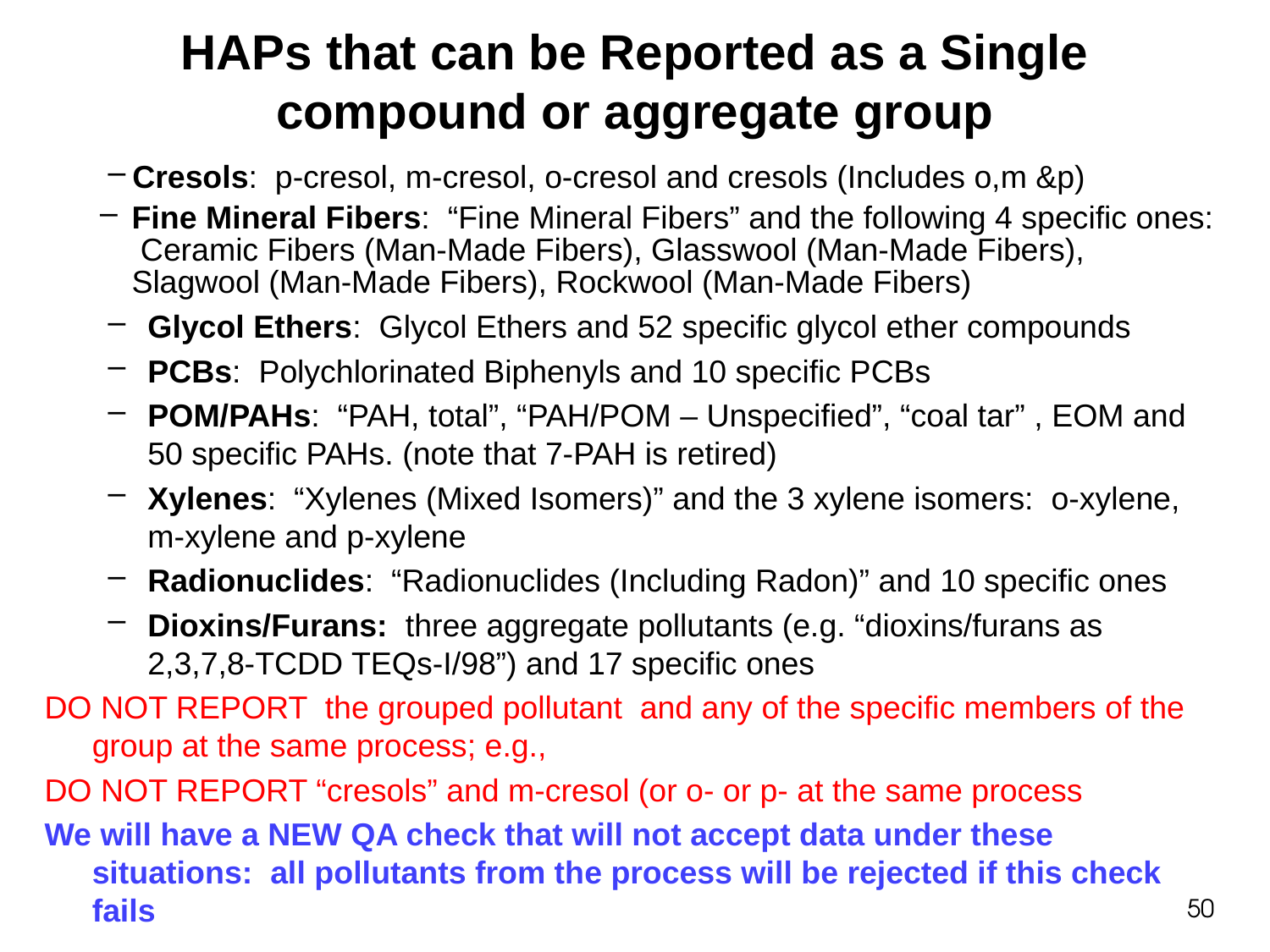

# HAPs that can be Reported as a Single compound or aggregate group

Cresols:  p-cresol, m-cresol, o-cresol and cresols (Includes o,m &p)
Fine Mineral Fibers:  “Fine Mineral Fibers” and the following 4 specific ones:  Ceramic Fibers (Man-Made Fibers), Glasswool (Man-Made Fibers), Slagwool (Man-Made Fibers), Rockwool (Man-Made Fibers)
Glycol Ethers:  Glycol Ethers and 52 specific glycol ether compounds
PCBs:  Polychlorinated Biphenyls and 10 specific PCBs
POM/PAHs:  “PAH, total”, “PAH/POM – Unspecified”, “coal tar” , EOM and 50 specific PAHs. (note that 7-PAH is retired)
Xylenes:  “Xylenes (Mixed Isomers)” and the 3 xylene isomers:  o-xylene, m-xylene and p-xylene
Radionuclides:  “Radionuclides (Including Radon)” and 10 specific ones
Dioxins/Furans:  three aggregate pollutants (e.g. “dioxins/furans as 2,3,7,8-TCDD TEQs-I/98”) and 17 specific ones
DO NOT REPORT  the grouped pollutant  and any of the specific members of the group at the same process; e.g.,
DO NOT REPORT “cresols” and m-cresol (or o- or p- at the same process
We will have a NEW QA check that will not accept data under these situations:  all pollutants from the process will be rejected if this check fails

50